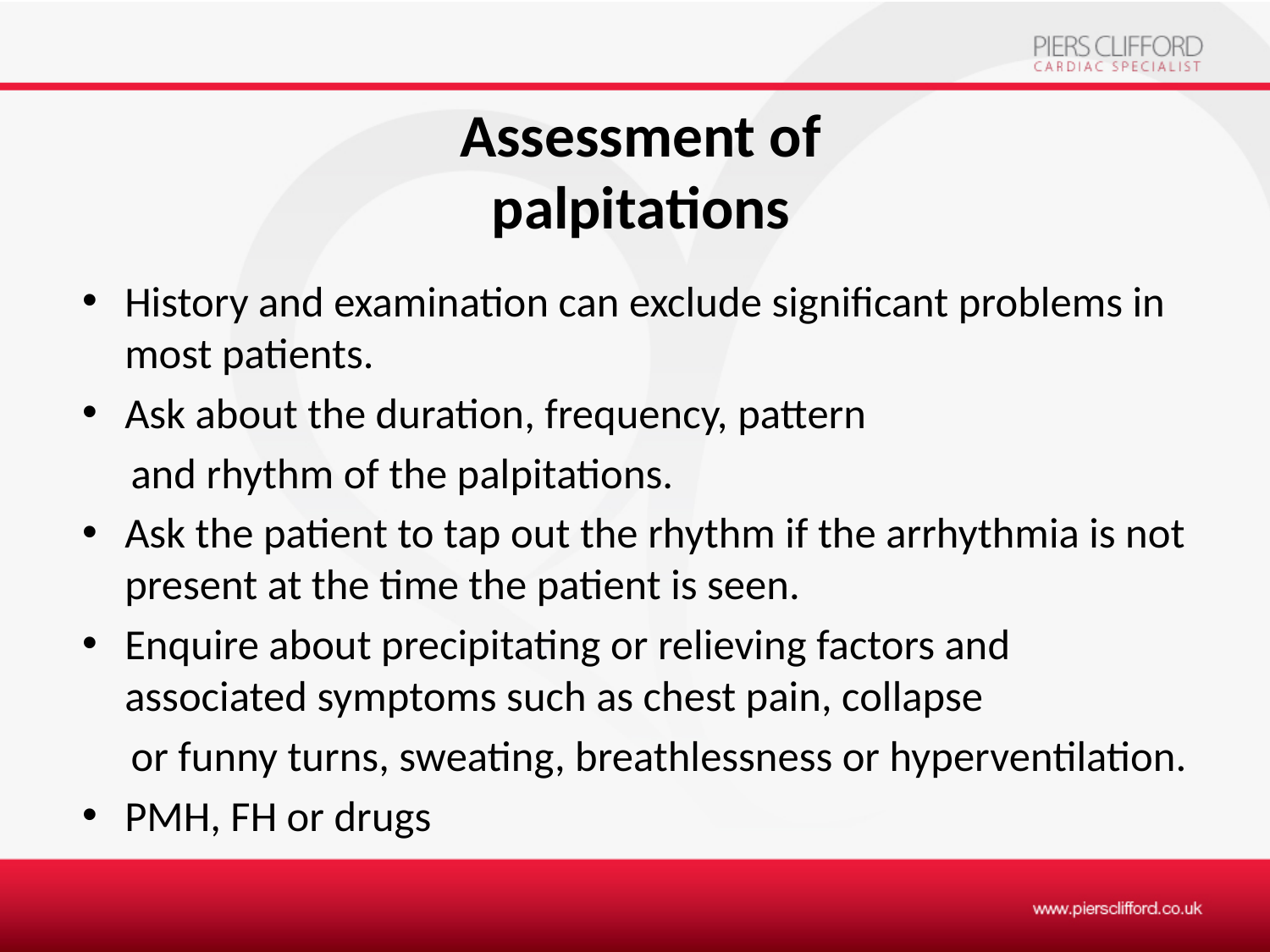

# Assessment of palpitations
History and examination can exclude significant problems in most patients.
Ask about the duration, frequency, pattern
     and rhythm of the palpitations.
Ask the patient to tap out the rhythm if the arrhythmia is not present at the time the patient is seen.
Enquire about precipitating or relieving factors and associated symptoms such as chest pain, collapse
     or funny turns, sweating, breathlessness or hyperventilation.
PMH, FH or drugs